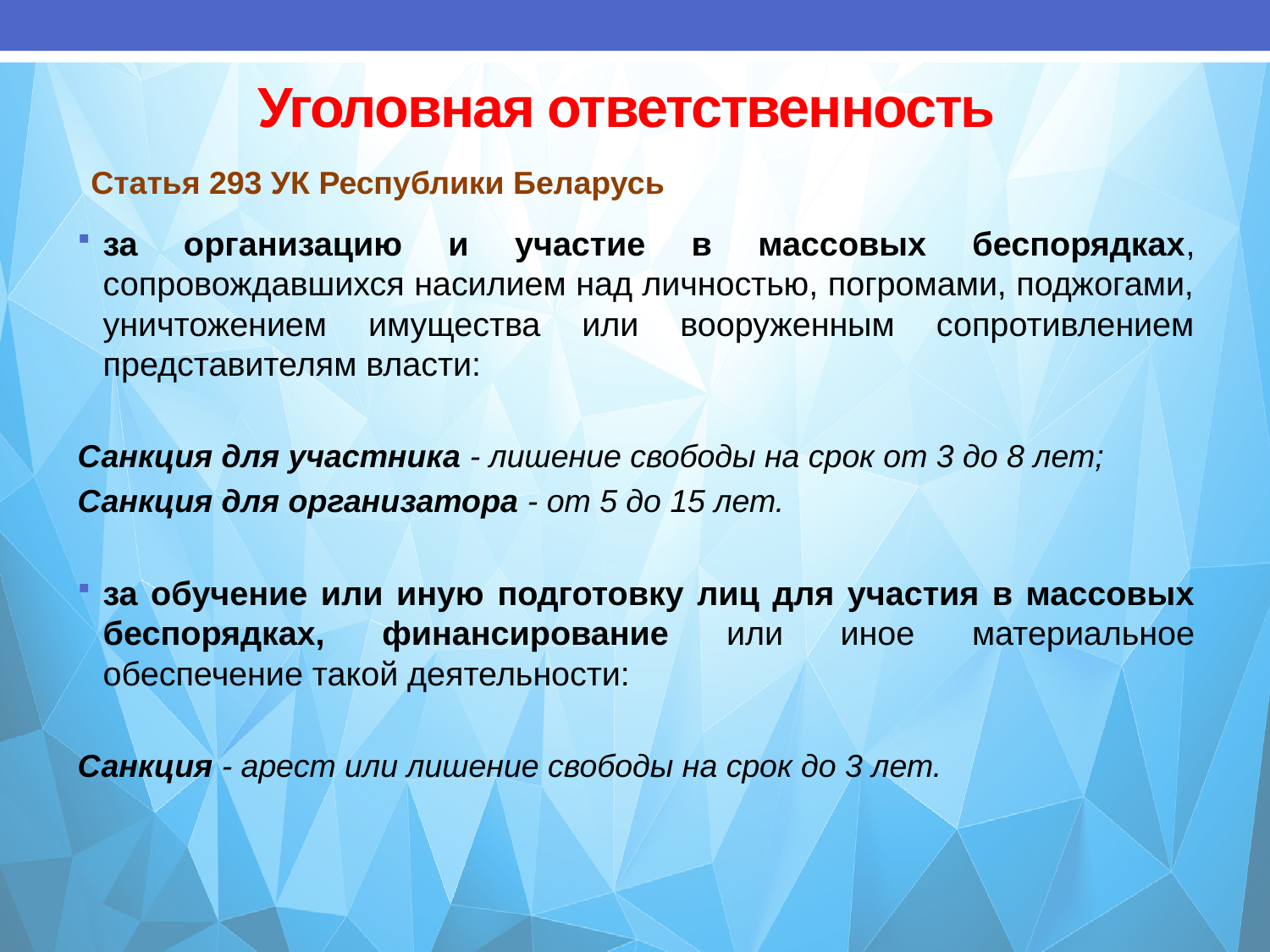

# Уголовная ответственность
Статья 293 УК Республики Беларусь
за организацию и участие в массовых беспорядках, сопровождавшихся насилием над личностью, погромами, поджогами, уничтожением имущества или вооруженным сопротивлением представителям власти:

Санкция для участника - лишение свободы на срок от 3 до 8 лет;
Санкция для организатора - от 5 до 15 лет.

за обучение или иную подготовку лиц для участия в массовых беспорядках, финансирование или иное материальное обеспечение такой деятельности:

Санкция - арест или лишение свободы на срок до 3 лет.